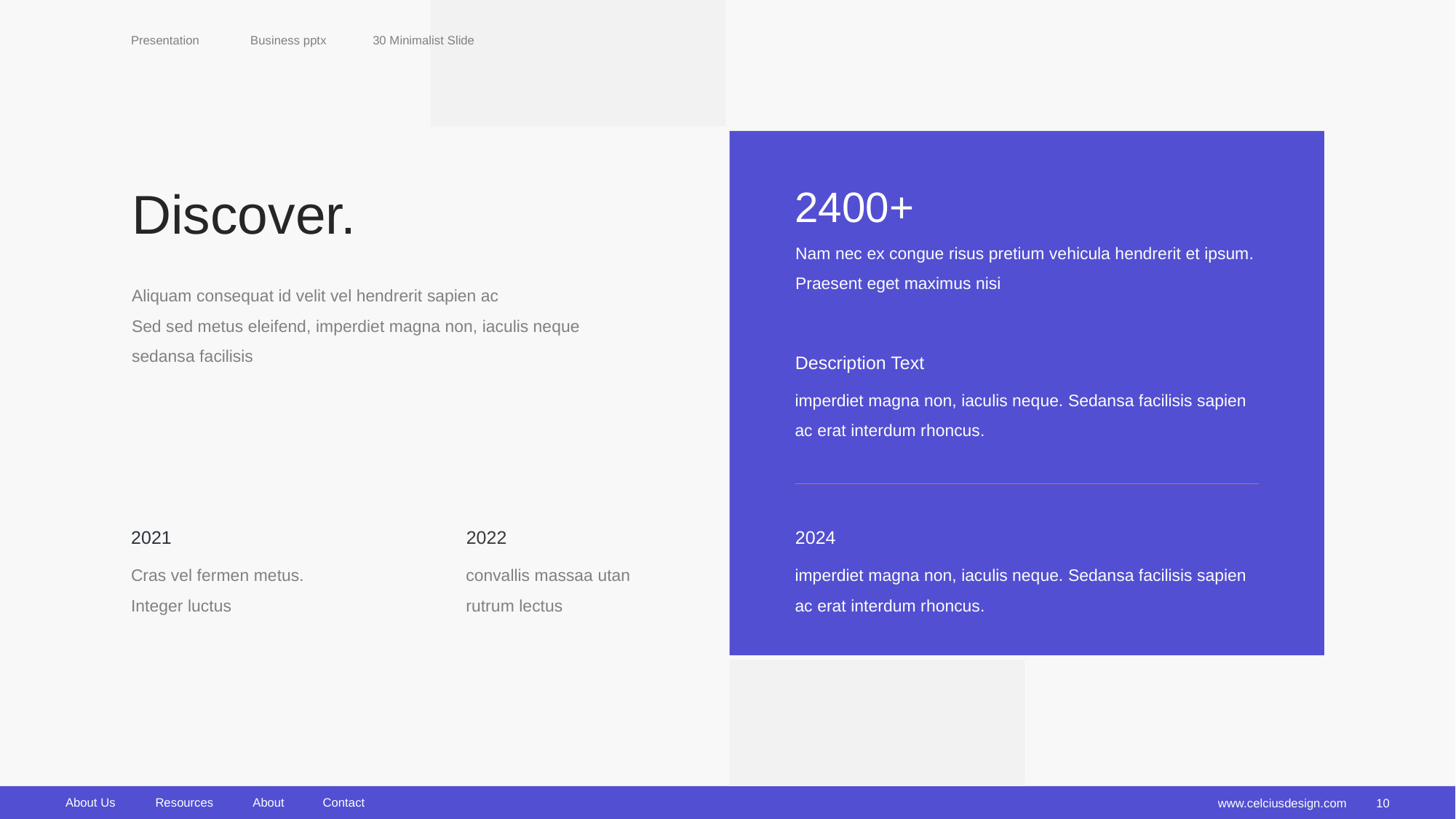

Presentation
Business pptx
30 Minimalist Slide
Discover.
2400+
Nam nec ex congue risus pretium vehicula hendrerit et ipsum. Praesent eget maximus nisi
Aliquam consequat id velit vel hendrerit sapien ac
Sed sed metus eleifend, imperdiet magna non, iaculis neque sedansa facilisis
Description Text
imperdiet magna non, iaculis neque. Sedansa facilisis sapien ac erat interdum rhoncus.
2021
2022
2024
imperdiet magna non, iaculis neque. Sedansa facilisis sapien ac erat interdum rhoncus.
Cras vel fermen metus. Integer luctus
convallis massaa utan rutrum lectus
www.celciusdesign.com
10
About Us
Resources
About
Contact